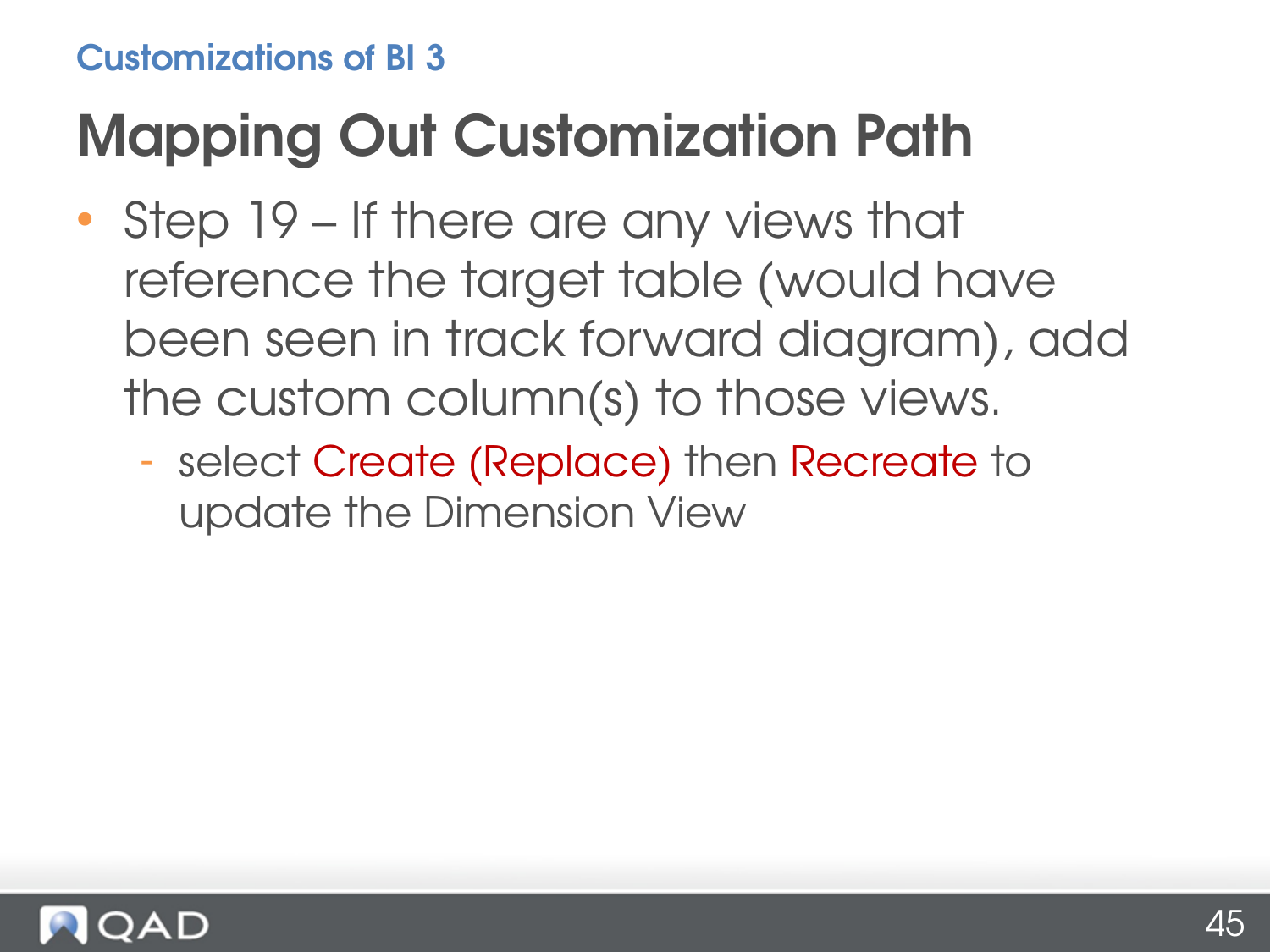

Customizations of BI 3
# Mapping Out Customization Path
Step 19 – If there are any views that reference the target table (would have been seen in track forward diagram), add the custom column(s) to those views.
select Create (Replace) then Recreate to update the Dimension View

45